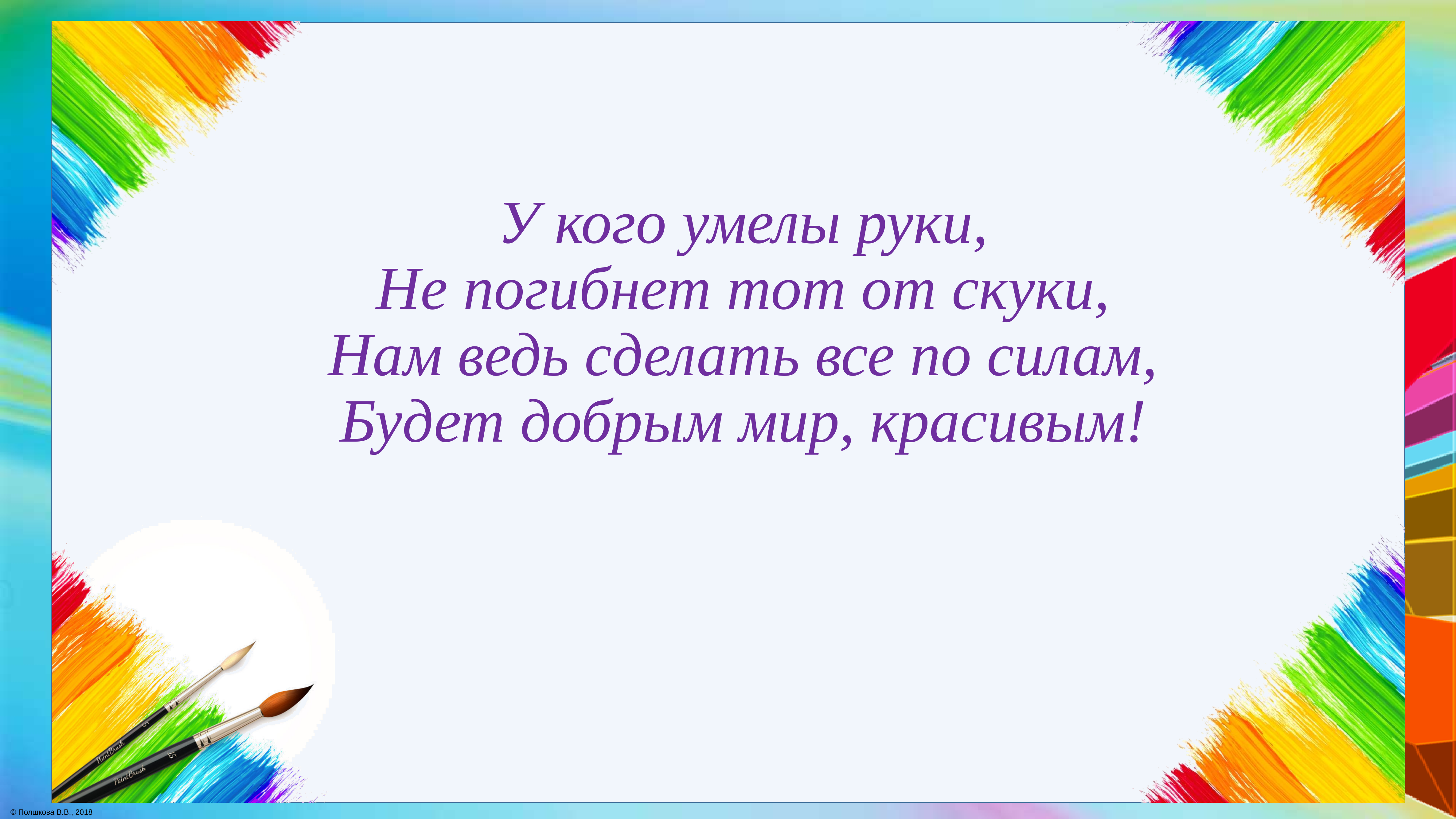

# У кого умелы руки, Не погибнет тот от скуки, Нам ведь сделать все по силам, Будет добрым мир, красивым!